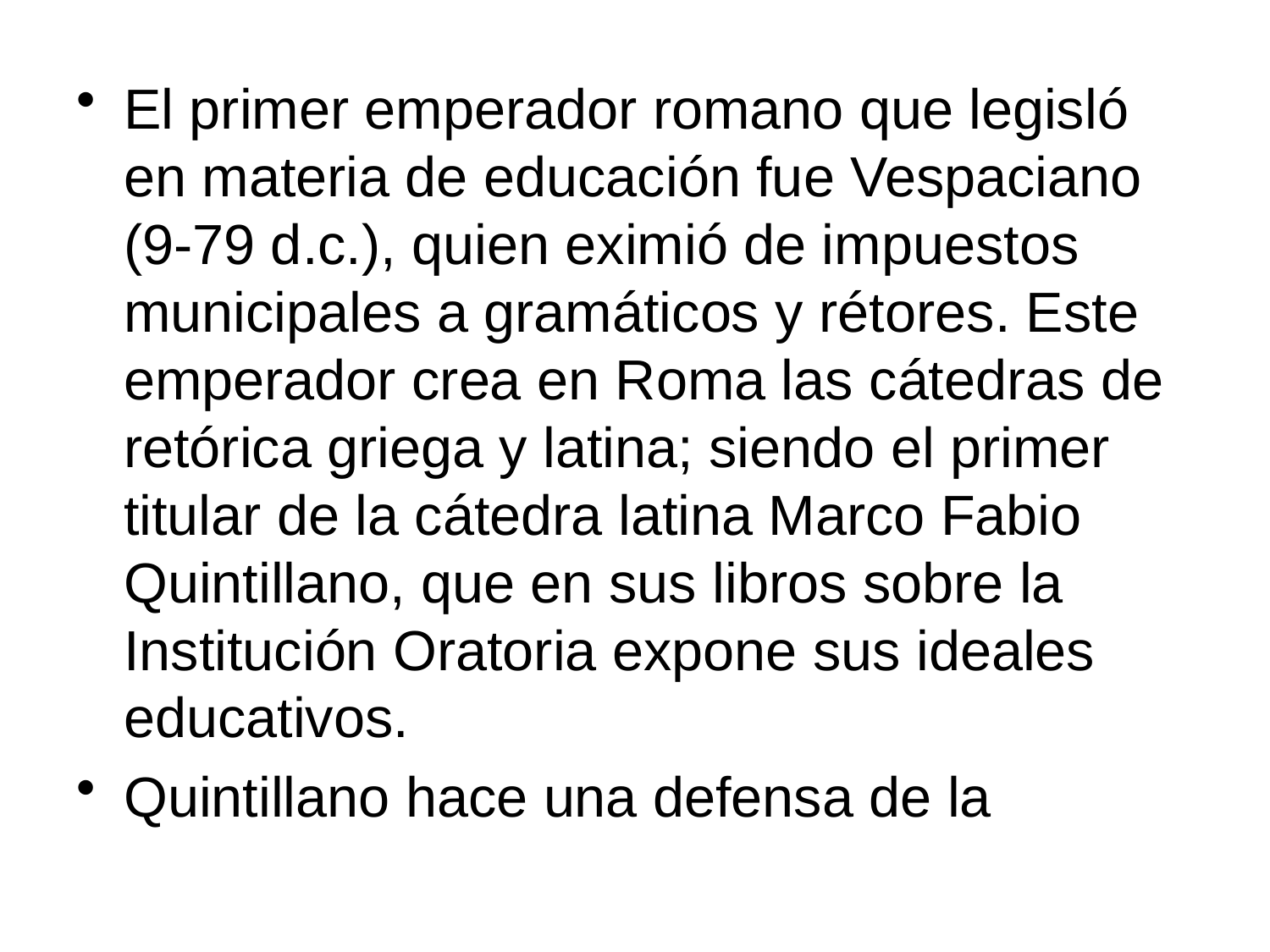

El primer emperador romano que legisló en materia de educación fue Vespaciano (9-79 d.c.), quien eximió de impuestos municipales a gramáticos y rétores. Este emperador crea en Roma las cátedras de retórica griega y latina; siendo el primer titular de la cátedra latina Marco Fabio Quintillano, que en sus libros sobre la Institución Oratoria expone sus ideales educativos.
Quintillano hace una defensa de la